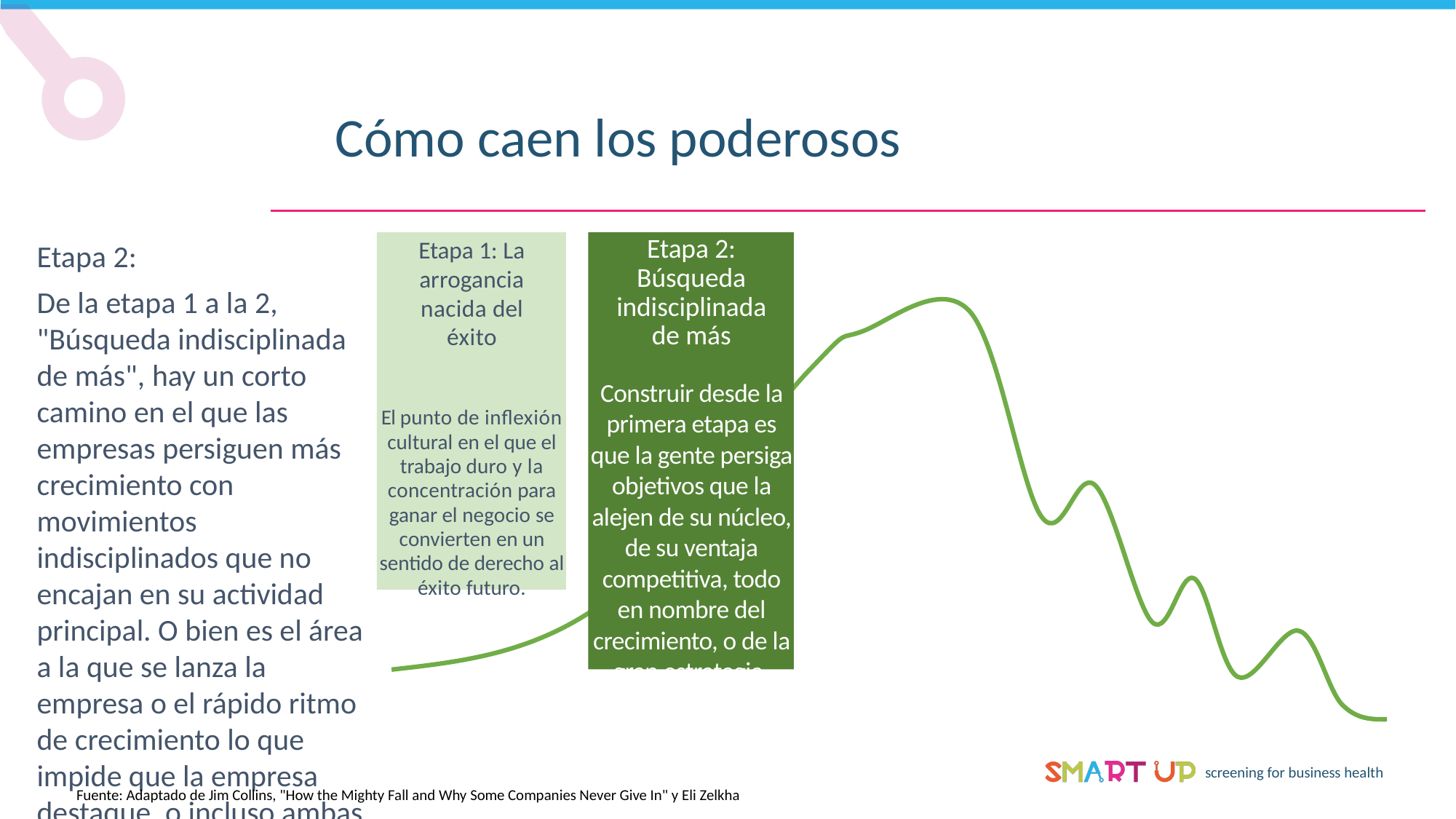

Cómo caen los poderosos
Etapa 2: Búsqueda indisciplinada de más

Construir desde la primera etapa es que la gente persiga objetivos que la alejen de su núcleo, de su ventaja competitiva, todo en nombre del crecimiento, o de la gran estrategia.
Etapa 2:
De la etapa 1 a la 2, "Búsqueda indisciplinada de más", hay un corto camino en el que las empresas persiguen más crecimiento con movimientos indisciplinados que no encajan en su actividad principal. O bien es el área a la que se lanza la empresa o el rápido ritmo de crecimiento lo que impide que la empresa destaque, o incluso ambas cosas.
Etapa 1: La arrogancia nacida del éxito

El punto de inflexión cultural en el que el trabajo duro y la concentración para ganar el negocio se convierten en un sentido de derecho al éxito futuro.

Fuente: Adaptado de Jim Collins, "How the Mighty Fall and Why Some Companies Never Give In" y Eli Zelkha